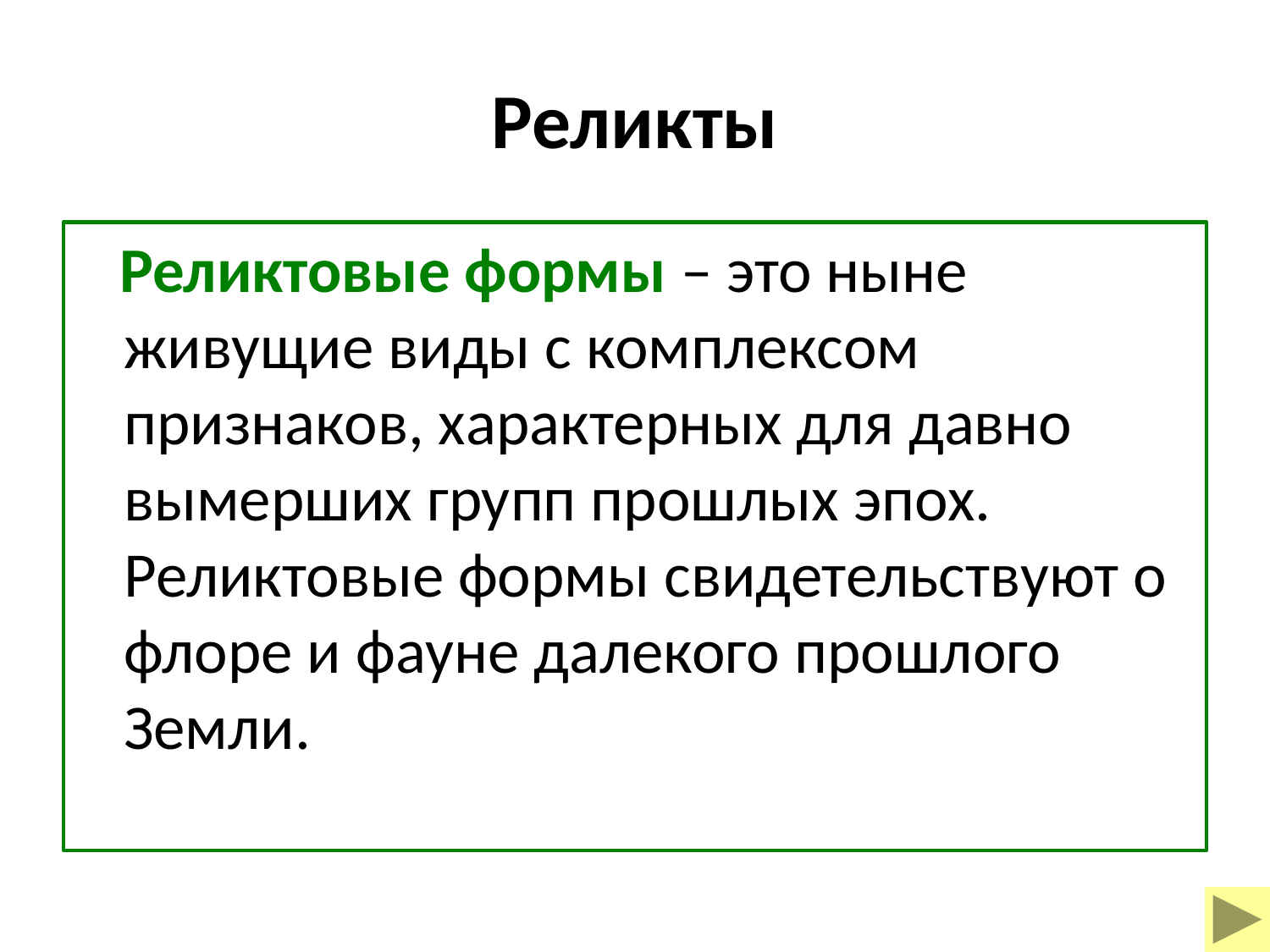

# Реликты
   Реликтовые формы – это ныне живущие виды с комплексом признаков, характерных для давно вымерших групп прошлых эпох. Реликтовые формы свидетельствуют о флоре и фауне далекого прошлого Земли.